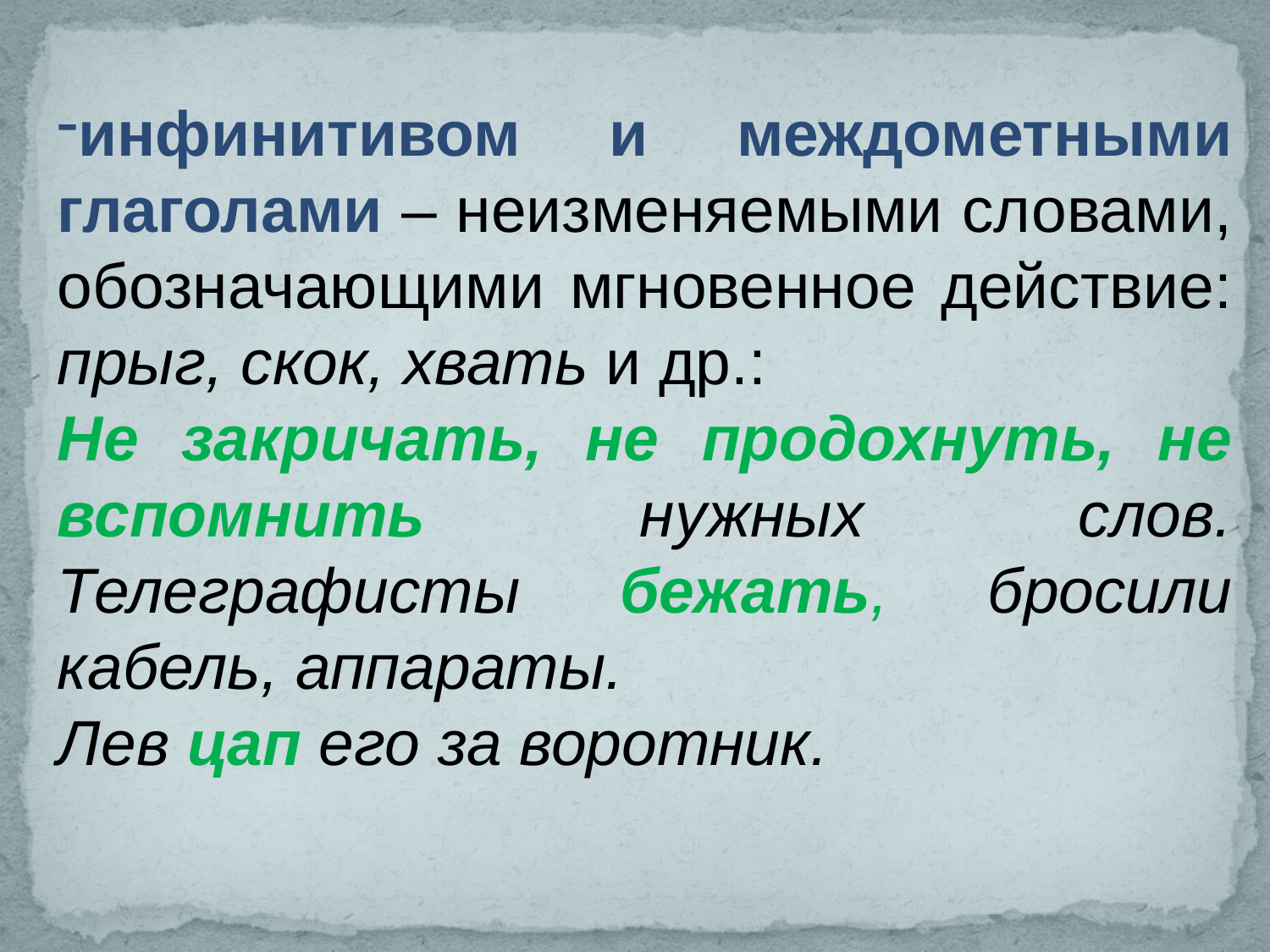

инфинитивом и междометными глаголами – неизменяемыми словами, обозначающими мгновенное действие: прыг, скок, хвать и др.:
Не закричать, не продохнуть, не вспомнить нужных слов. Телеграфисты бежать, бросили кабель, аппараты.
Лев цап его за воротник.